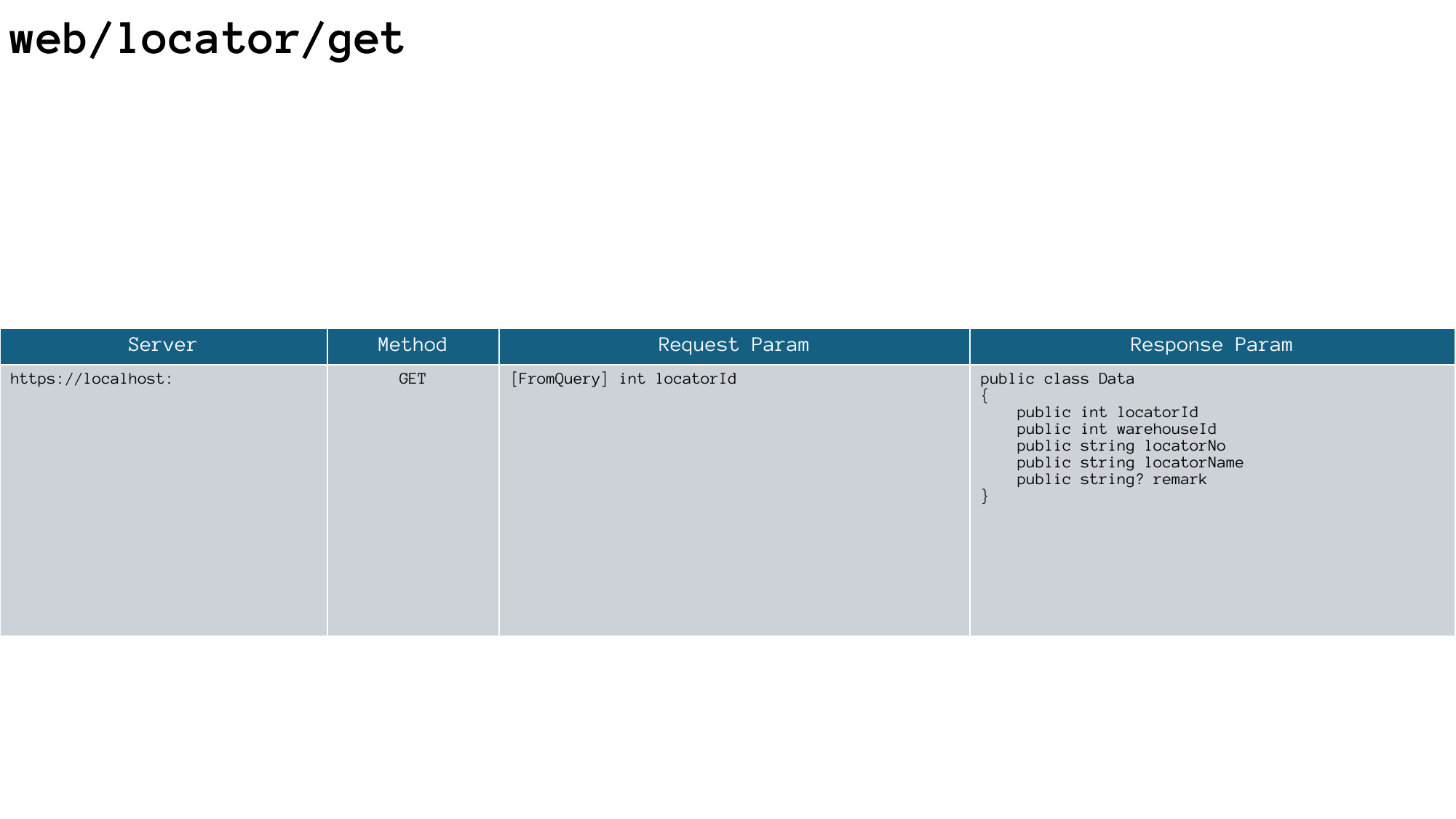

web/locator/get
| Server | Method | Request Param | Response Param |
| --- | --- | --- | --- |
| https://localhost: | GET | [FromQuery] int locatorId | public class Data { public int locatorId public int warehouseId public string locatorNo public string locatorName public string? remark } |